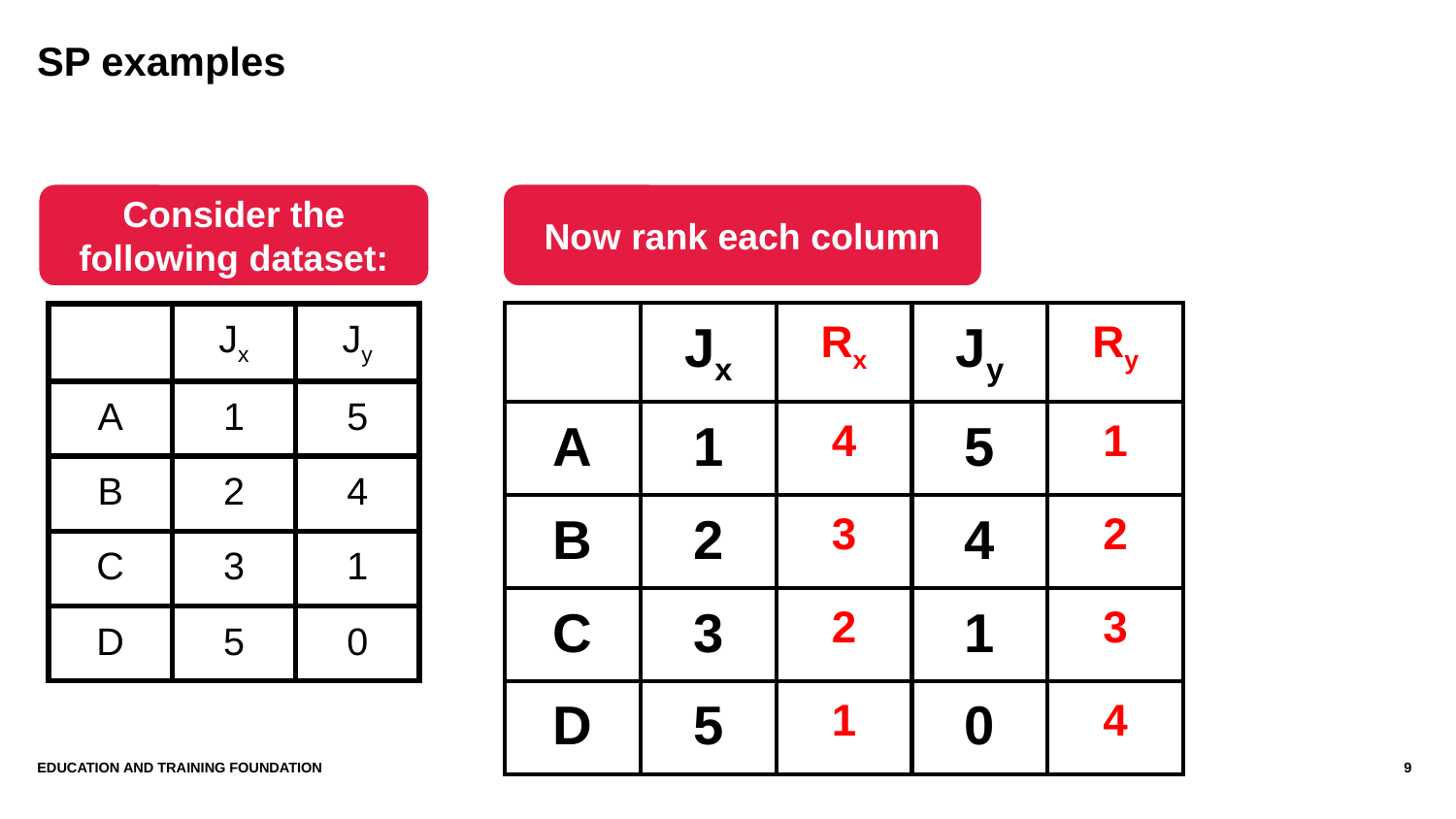

# SP examples
Consider the following dataset:
Now rank each column
|  | Jx | Rx | Jy | Ry |
| --- | --- | --- | --- | --- |
| A | 1 | 4 | 5 | 1 |
| B | 2 | 3 | 4 | 2 |
| C | 3 | 2 | 1 | 3 |
| D | 5 | 1 | 0 | 4 |
|  | Jx | Jy |
| --- | --- | --- |
| A | 1 | 5 |
| B | 2 | 4 |
| C | 3 | 1 |
| D | 5 | 0 |
EDUCATION AND TRAINING FOUNDATION
9